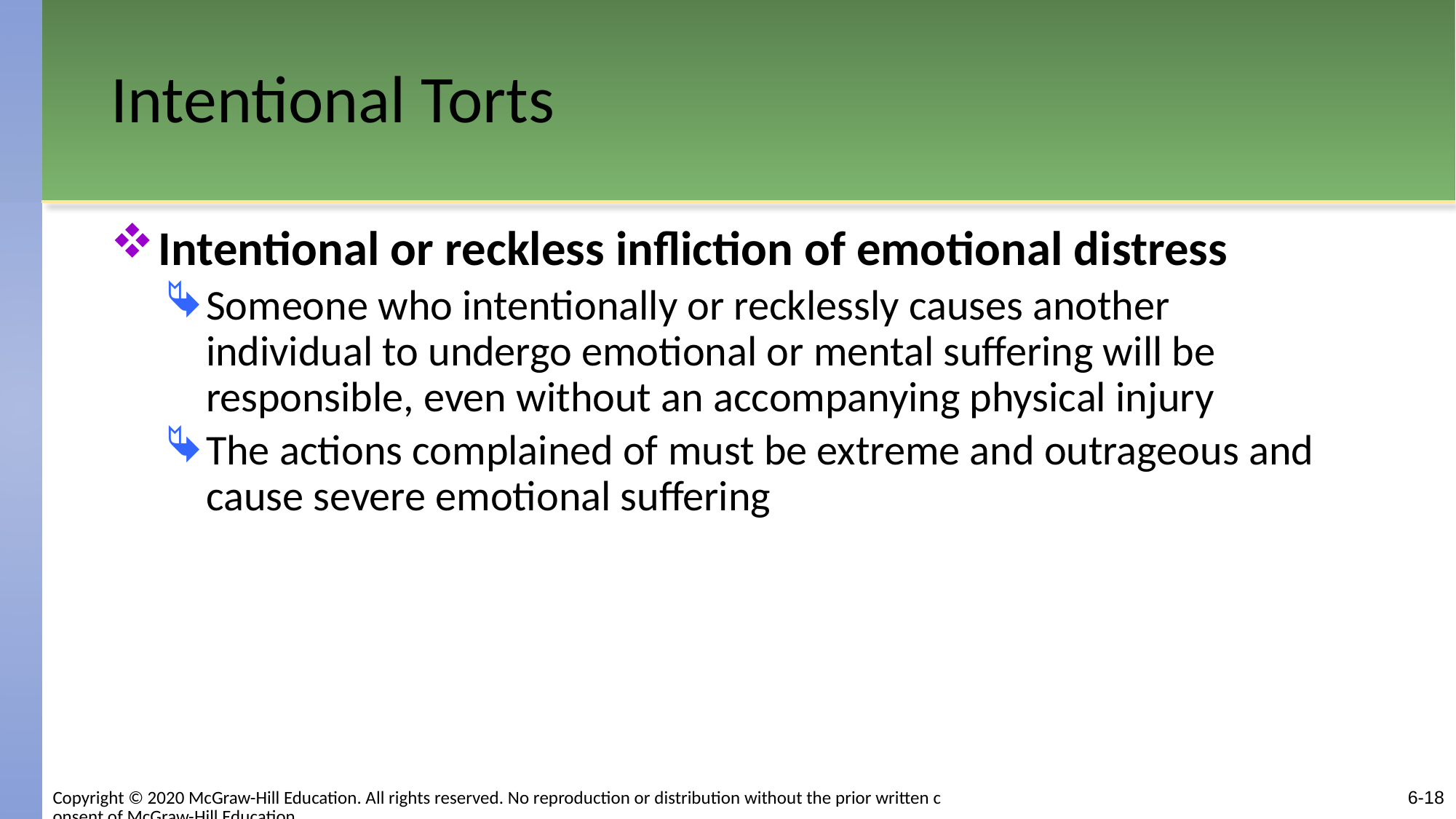

# Intentional Torts
Intentional or reckless infliction of emotional distress
Someone who intentionally or recklessly causes another individual to undergo emotional or mental suffering will be responsible, even without an accompanying physical injury
The actions complained of must be extreme and outrageous and cause severe emotional suffering

Copyright © 2020 McGraw-Hill Education. All rights reserved. No reproduction or distribution without the prior written consent of McGraw-Hill Education.
6-18